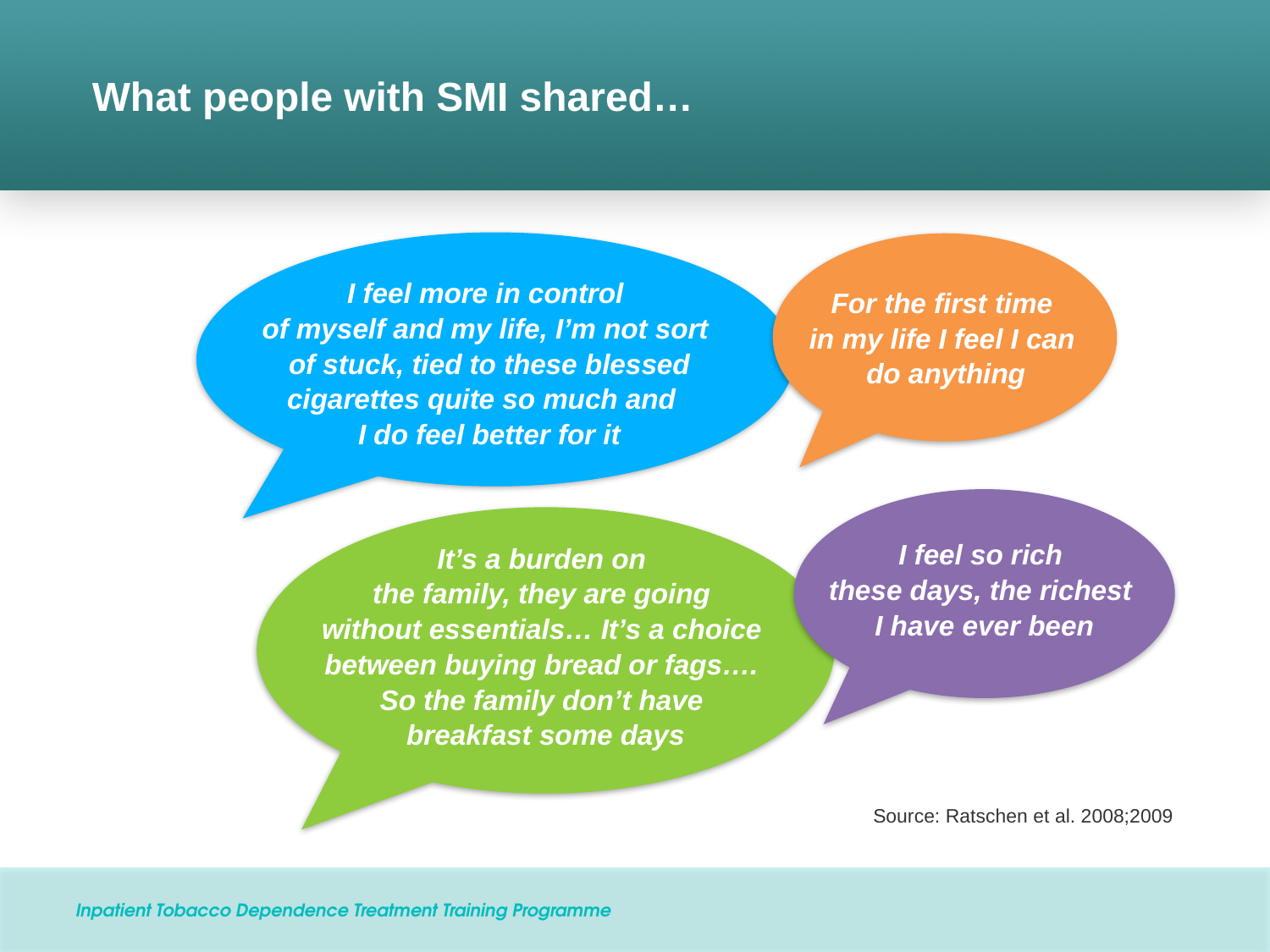

# What people with SMI shared…

I feel more in control
of myself and my life, I’m not sort
of stuck, tied to these blessed cigarettes quite so much and
I do feel better for it
For the first time
in my life I feel I can
do anything

I feel so rich
these days, the richest
I have ever been

It’s a burden on
the family, they are going
without essentials… It’s a choice
between buying bread or fags….
So the family don’t have
breakfast some days

Source: Ratschen et al. 2008;2009
Inpatient Tobacco Dependence Treatment Training Programme